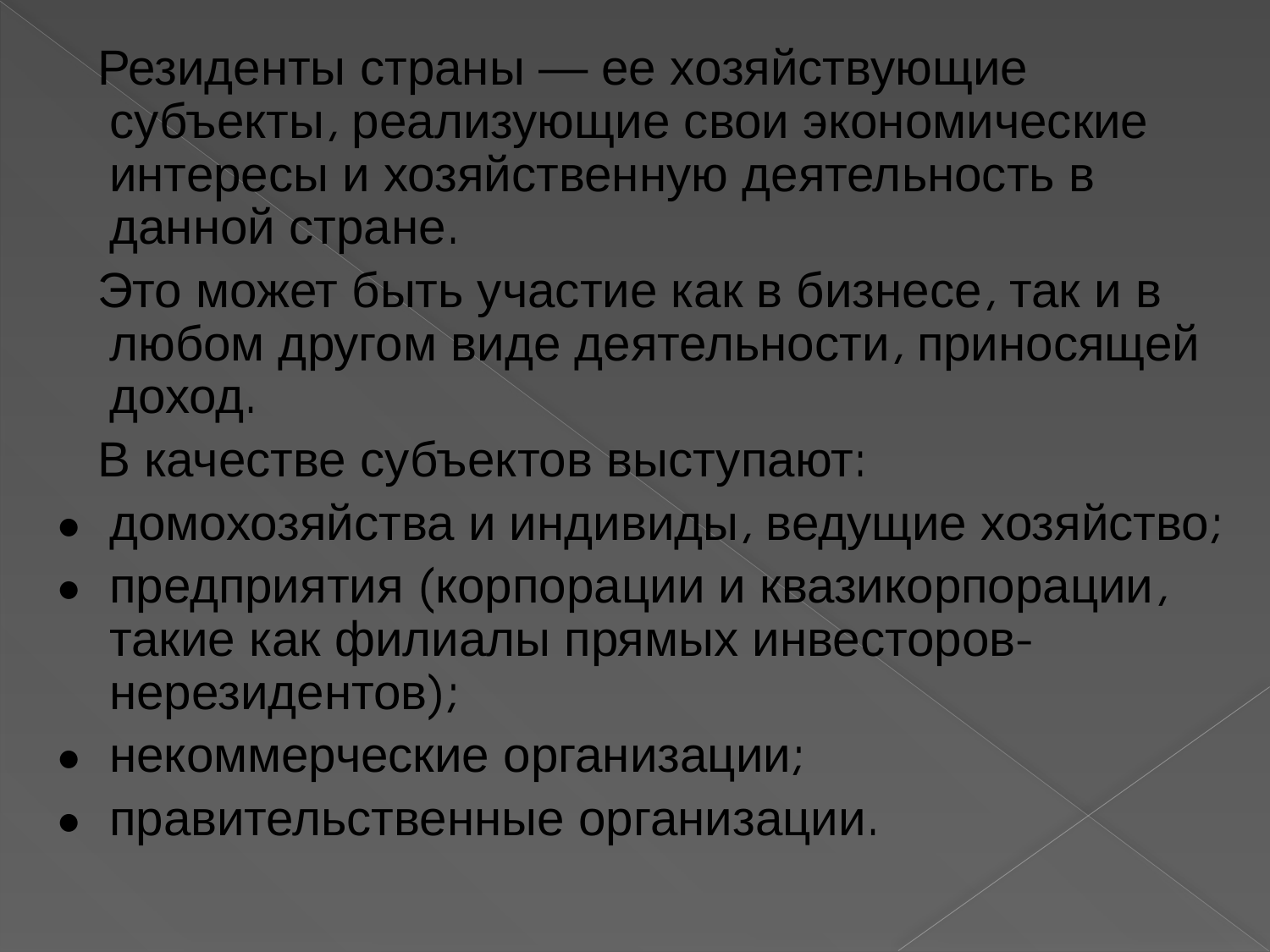

Резиденты страны — ее хозяйствующие субъекты, реализующие свои экономические интересы и хозяйственную деятельность в данной стране.
   Это может быть участие как в бизнесе, так и в любом другом виде деятельности, приносящей доход.
   В качестве субъектов выступают:
•  домохозяйства и индивиды, ведущие хозяйство;
•  предприятия (корпорации и квазикорпорации, такие как филиалы прямых инвесторов-нерезидентов);
•  некоммерческие организации;
•  правительственные организации.